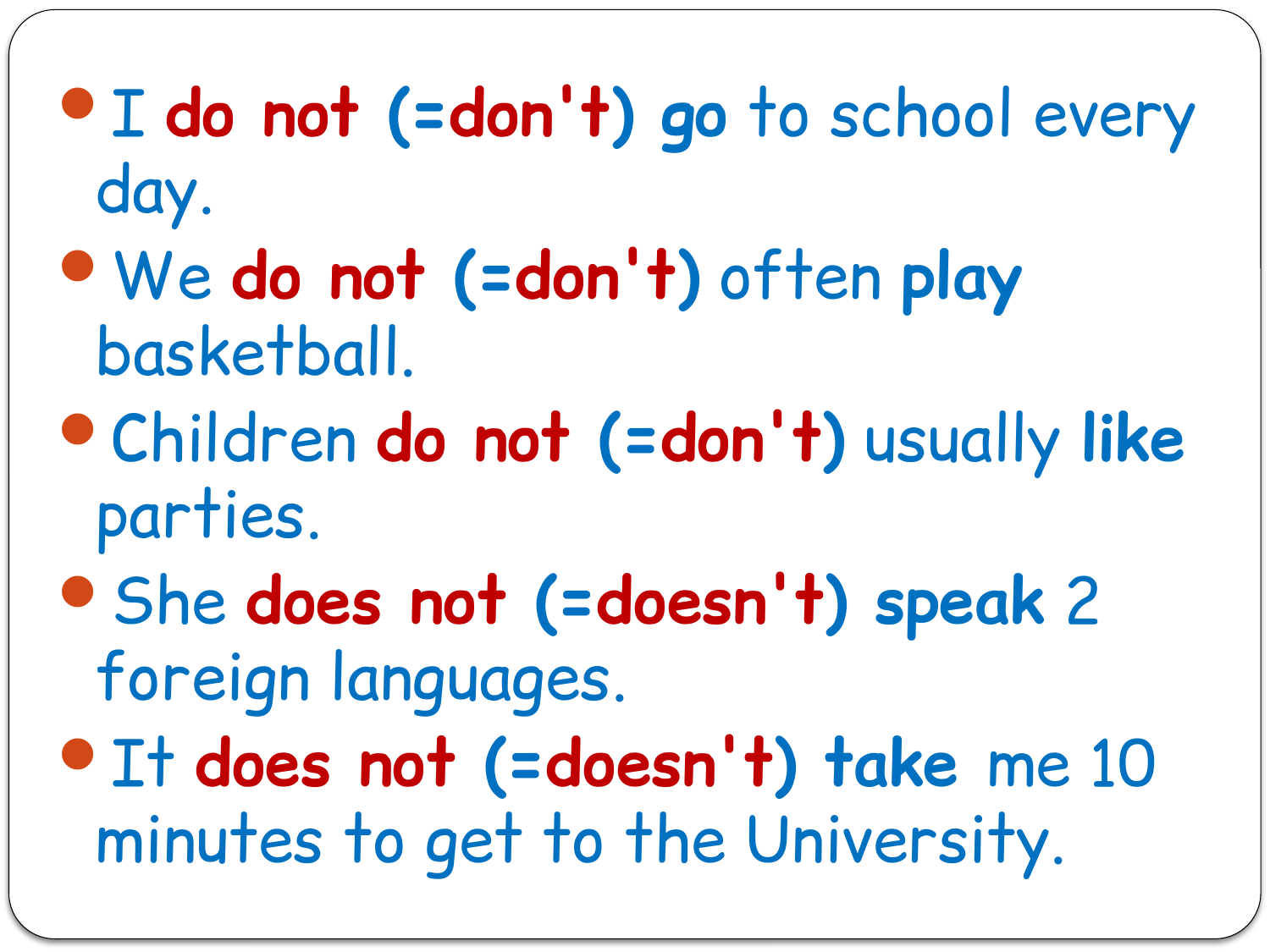

I do not (=don't) go to school every day.
We do not (=don't) often play basketball.
Children do not (=don't) usually like parties.
She does not (=doesn't) speak 2 foreign languages.
It does not (=doesn't) take me 10 minutes to get to the University.